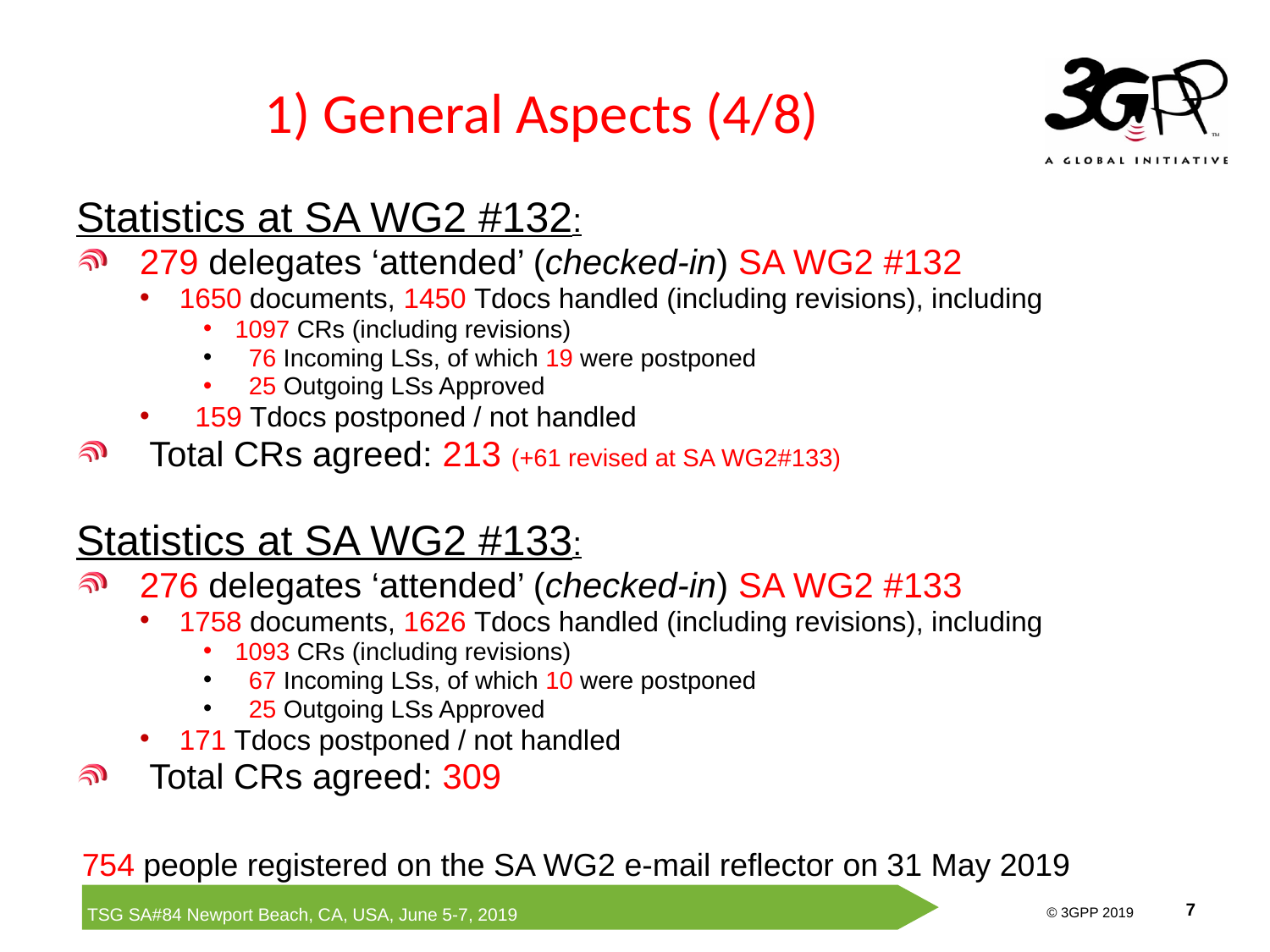

# 1) General Aspects (4/8)
Statistics at SA WG2 #132:
279 delegates ‘attended’ (checked-in) SA WG2 #132
1650 documents, 1450 Tdocs handled (including revisions), including
1097 CRs (including revisions)
  76 Incoming LSs, of which 19 were postponed
  25 Outgoing LSs Approved
  159 Tdocs postponed / not handled
 Total CRs agreed: 213 (+61 revised at SA WG2#133)

Statistics at SA WG2 #133:
276 delegates ‘attended’ (checked-in) SA WG2 #133
1758 documents, 1626 Tdocs handled (including revisions), including
1093 CRs (including revisions)
  67 Incoming LSs, of which 10 were postponed
  25 Outgoing LSs Approved
171 Tdocs postponed / not handled
 Total CRs agreed: 309

754 people registered on the SA WG2 e-mail reflector on 31 May 2019